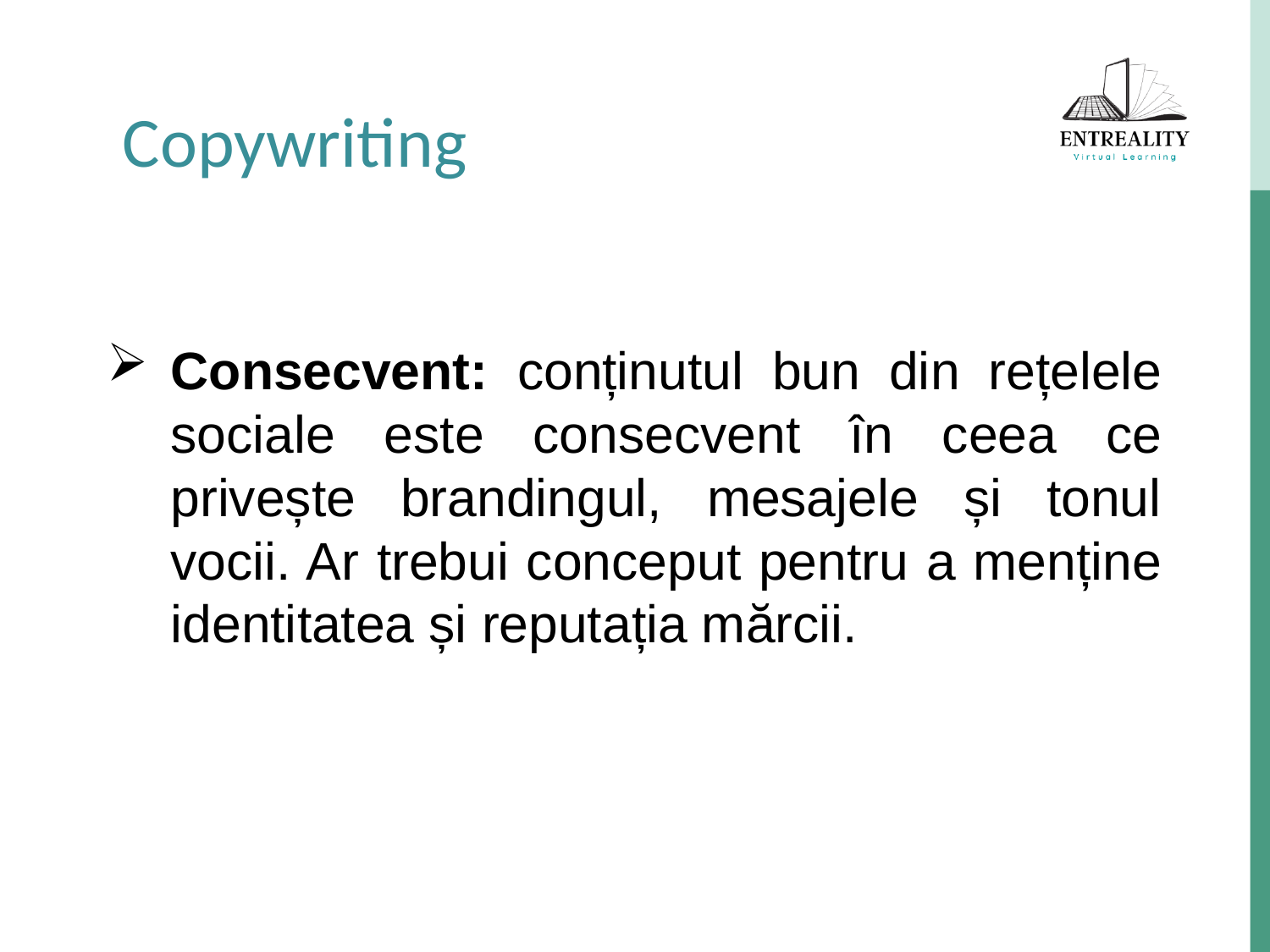

Copywriting
Consecvent: conținutul bun din rețelele sociale este consecvent în ceea ce privește brandingul, mesajele și tonul vocii. Ar trebui conceput pentru a menține identitatea și reputația mărcii.